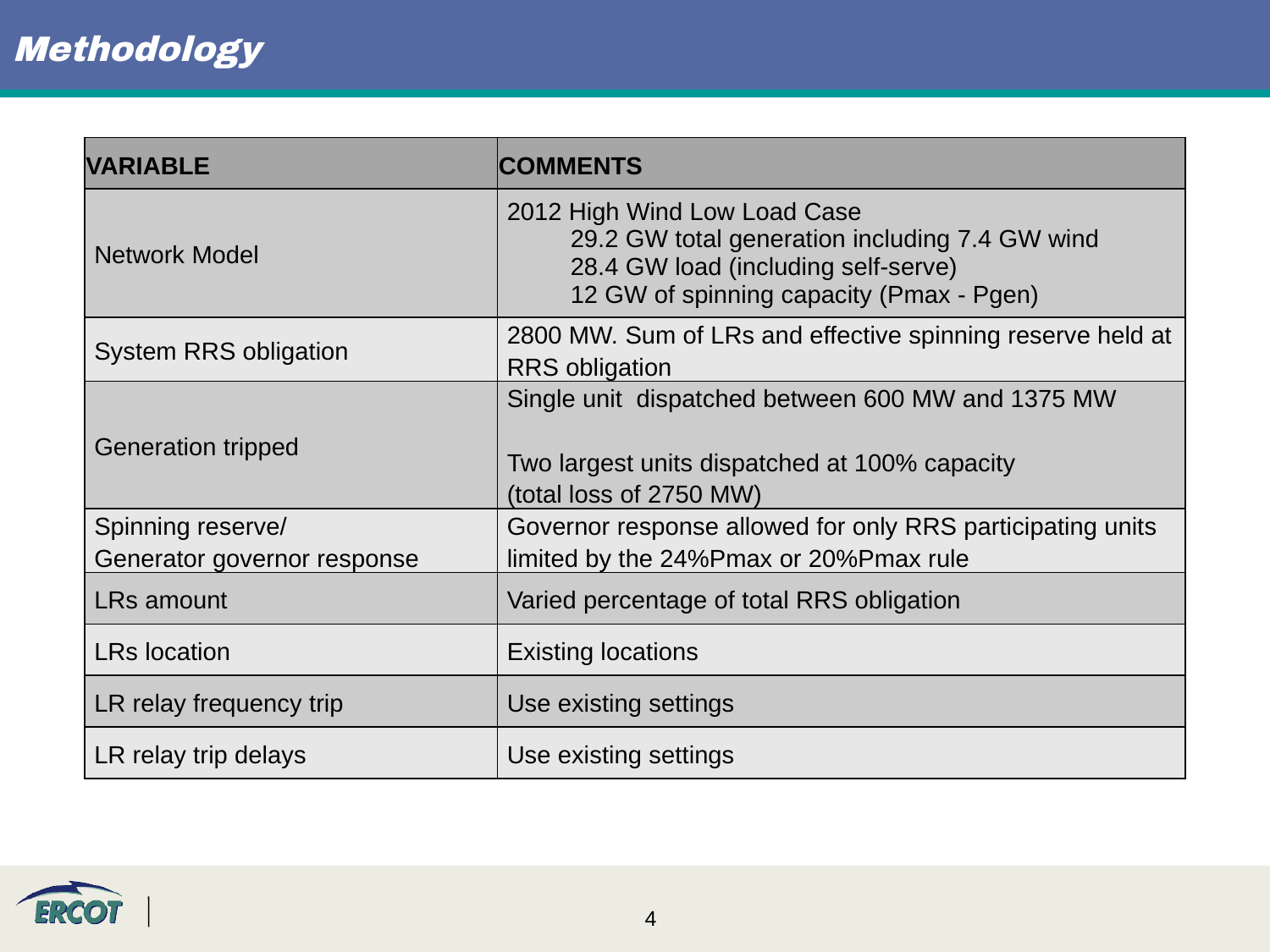

Methodology
| VARIABLE | COMMENTS |
| --- | --- |
| Network Model | 2012 High Wind Low Load Case 29.2 GW total generation including 7.4 GW wind 28.4 GW load (including self-serve) 12 GW of spinning capacity (Pmax - Pgen) |
| System RRS obligation | 2800 MW. Sum of LRs and effective spinning reserve held at RRS obligation |
| Generation tripped | Single unit dispatched between 600 MW and 1375 MW Two largest units dispatched at 100% capacity (total loss of 2750 MW) |
| Spinning reserve/ Generator governor response | Governor response allowed for only RRS participating units limited by the 24%Pmax or 20%Pmax rule |
| LRs amount | Varied percentage of total RRS obligation |
| LRs location | Existing locations |
| LR relay frequency trip | Use existing settings |
| LR relay trip delays | Use existing settings |